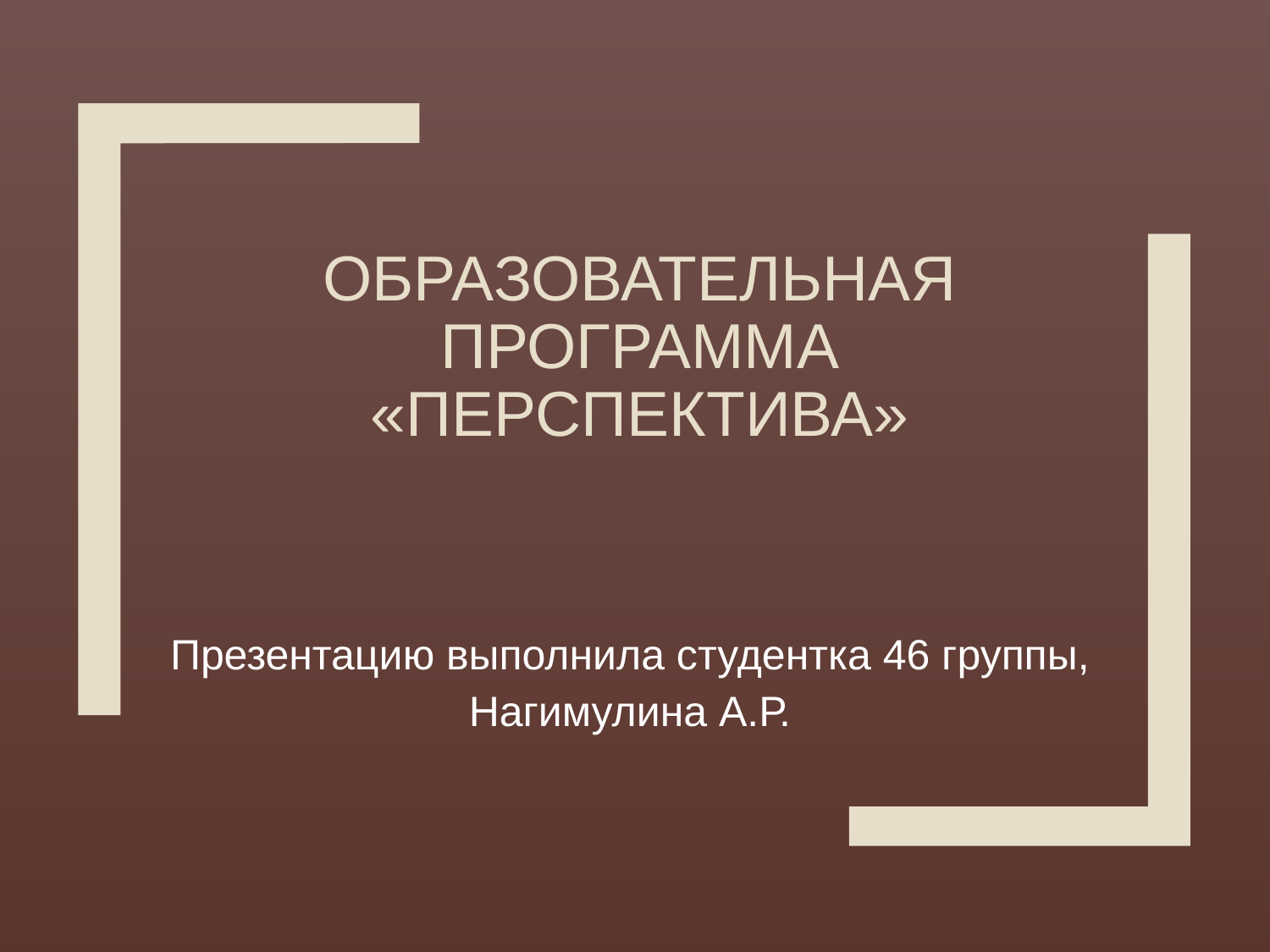

# Образовательная программа «Перспектива»
Презентацию выполнила студентка 46 группы, Нагимулина А.Р.